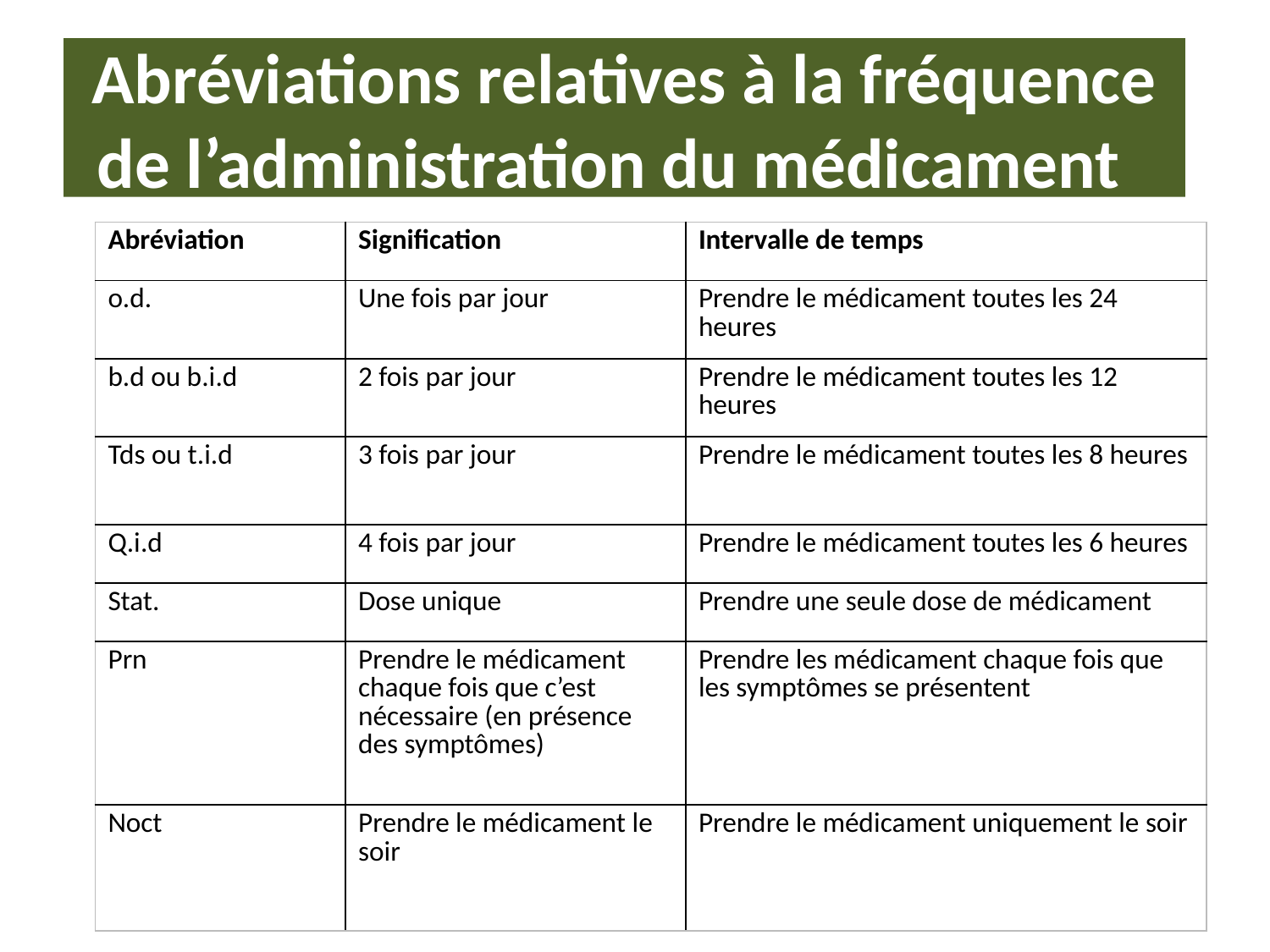

# Abréviations relatives à la fréquence de l’administration du médicament
| Abréviation | Signification | Intervalle de temps |
| --- | --- | --- |
| o.d. | Une fois par jour | Prendre le médicament toutes les 24 heures |
| b.d ou b.i.d | 2 fois par jour | Prendre le médicament toutes les 12 heures |
| Tds ou t.i.d | 3 fois par jour | Prendre le médicament toutes les 8 heures |
| Q.i.d | 4 fois par jour | Prendre le médicament toutes les 6 heures |
| Stat. | Dose unique | Prendre une seule dose de médicament |
| Prn | Prendre le médicament chaque fois que c’est nécessaire (en présence des symptômes) | Prendre les médicament chaque fois que les symptômes se présentent |
| Noct | Prendre le médicament le soir | Prendre le médicament uniquement le soir |